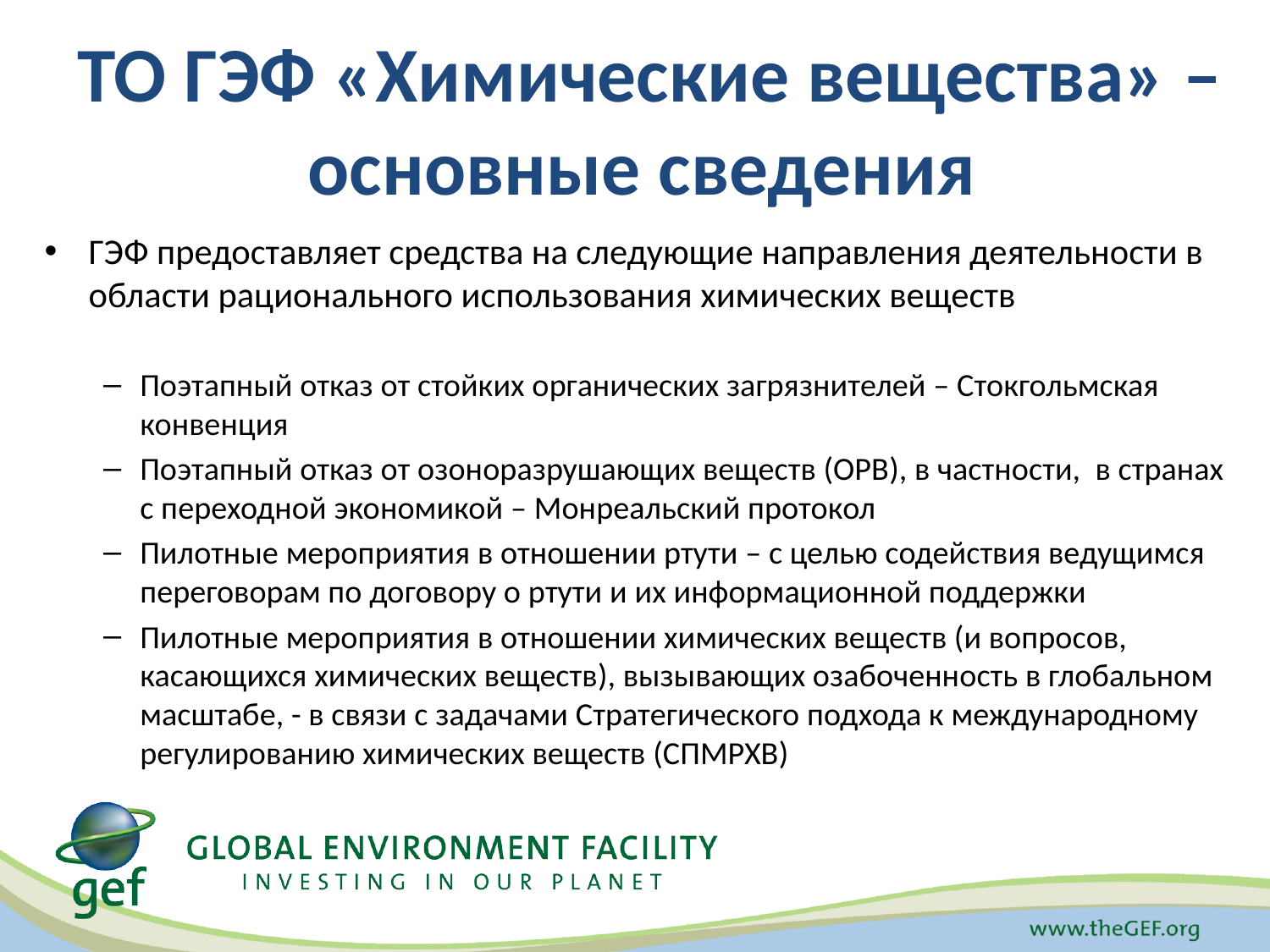

# ТО ГЭФ «Химические вещества» – основные сведения
ГЭФ предоставляет средства на следующие направления деятельности в области рационального использования химических веществ

Поэтапный отказ от стойких органических загрязнителей – Стокгольмская конвенция
Поэтапный отказ от озоноразрушающих веществ (ОРВ), в частности,  в странах с переходной экономикой – Монреальский протокол
Пилотные мероприятия в отношении ртути – с целью содействия ведущимся переговорам по договору о ртути и их информационной поддержки
Пилотные мероприятия в отношении химических веществ (и вопросов, касающихся химических веществ), вызывающих озабоченность в глобальном масштабе, - в связи с задачами Стратегического подхода к международному регулированию химических веществ (СПМРХВ)